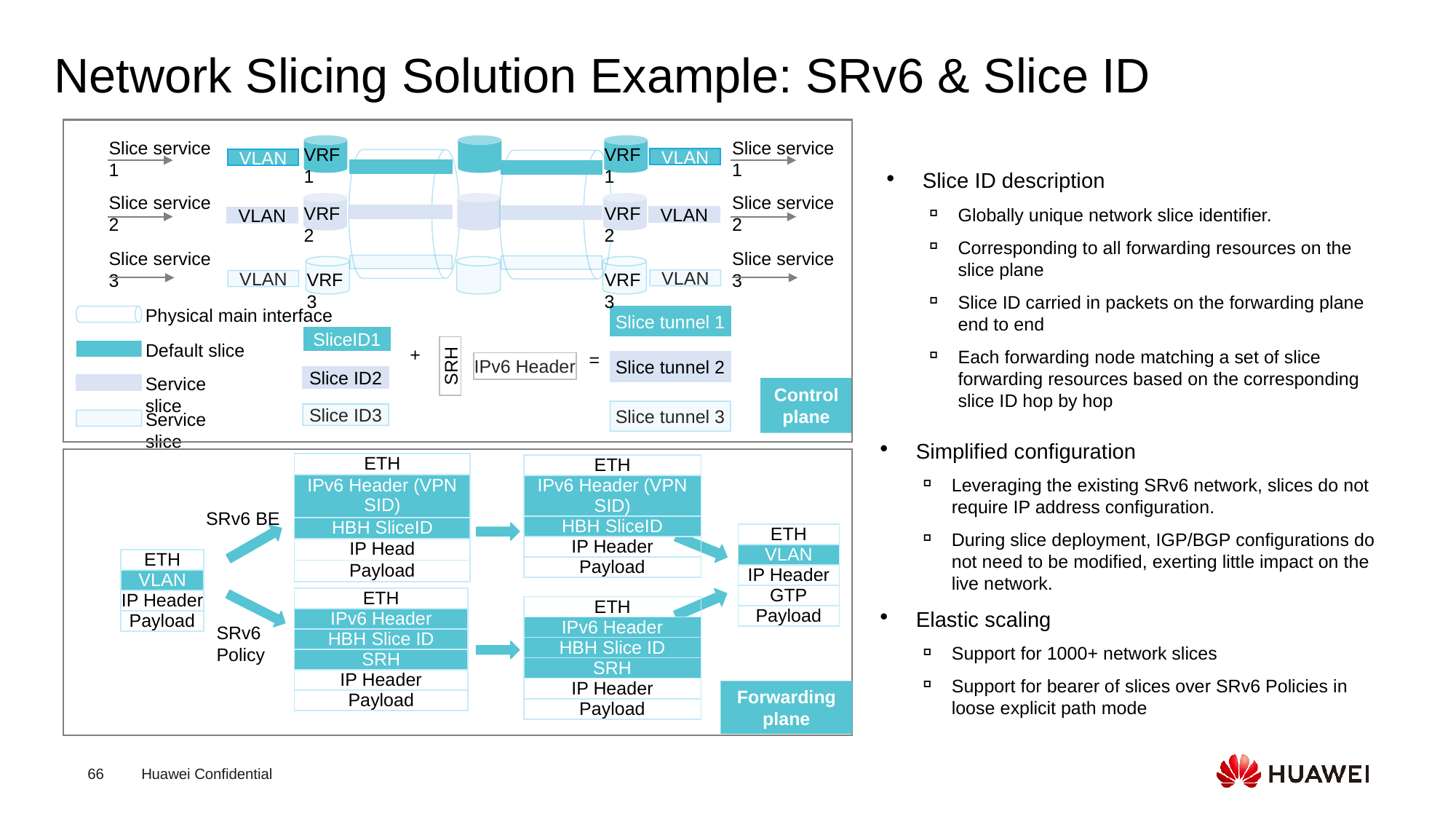

# Network Slicing Solution Example: SRv6 & Slice ID

Slice service 1
Slice service 1
VRF1
VRF1
VLAN
VLAN

Slice ID description
Globally unique network slice identifier.
Corresponding to all forwarding resources on the slice plane
Slice ID carried in packets on the forwarding plane end to end
Each forwarding node matching a set of slice forwarding resources based on the corresponding slice ID hop by hop
Slice service 2
Slice service 2

VRF2
VRF2
VLAN
VLAN
Slice service 3
Slice service 3

VRF3
VRF3
VLAN
VLAN

Physical main interface
Slice tunnel 1

SliceID1
SRH
Default slice
+
=

Slice tunnel 2
IPv6 Header
Slice ID2
Service slice
Control plane

Slice tunnel 3
Slice ID3
Service slice
Simplified configuration
Leveraging the existing SRv6 network, slices do not require IP address configuration.
During slice deployment, IGP/BGP configurations do not need to be modified, exerting little impact on the live network.
Elastic scaling
Support for 1000+ network slices
Support for bearer of slices over SRv6 Policies in loose explicit path mode

| ETH |
| --- |
| IPv6 Header (VPN SID) |
| HBH SliceID |
| IP Head |
| Payload |
| ETH |
| --- |
| IPv6 Header (VPN SID) |
| HBH SliceID |
| IP Header |
| Payload |
SRv6 BE

| ETH |
| --- |
| VLAN |
| IP Header |
| GTP |
| Payload |

| ETH |
| --- |
| VLAN |
| IP Header |
| Payload |
| ETH |
| --- |
| IPv6 Header |
| HBH Slice ID |
| SRH |
| IP Header |
| Payload |

| ETH |
| --- |
| IPv6 Header |
| HBH Slice ID |
| SRH |
| IP Header |
| Payload |

SRv6 Policy

Forwarding plane